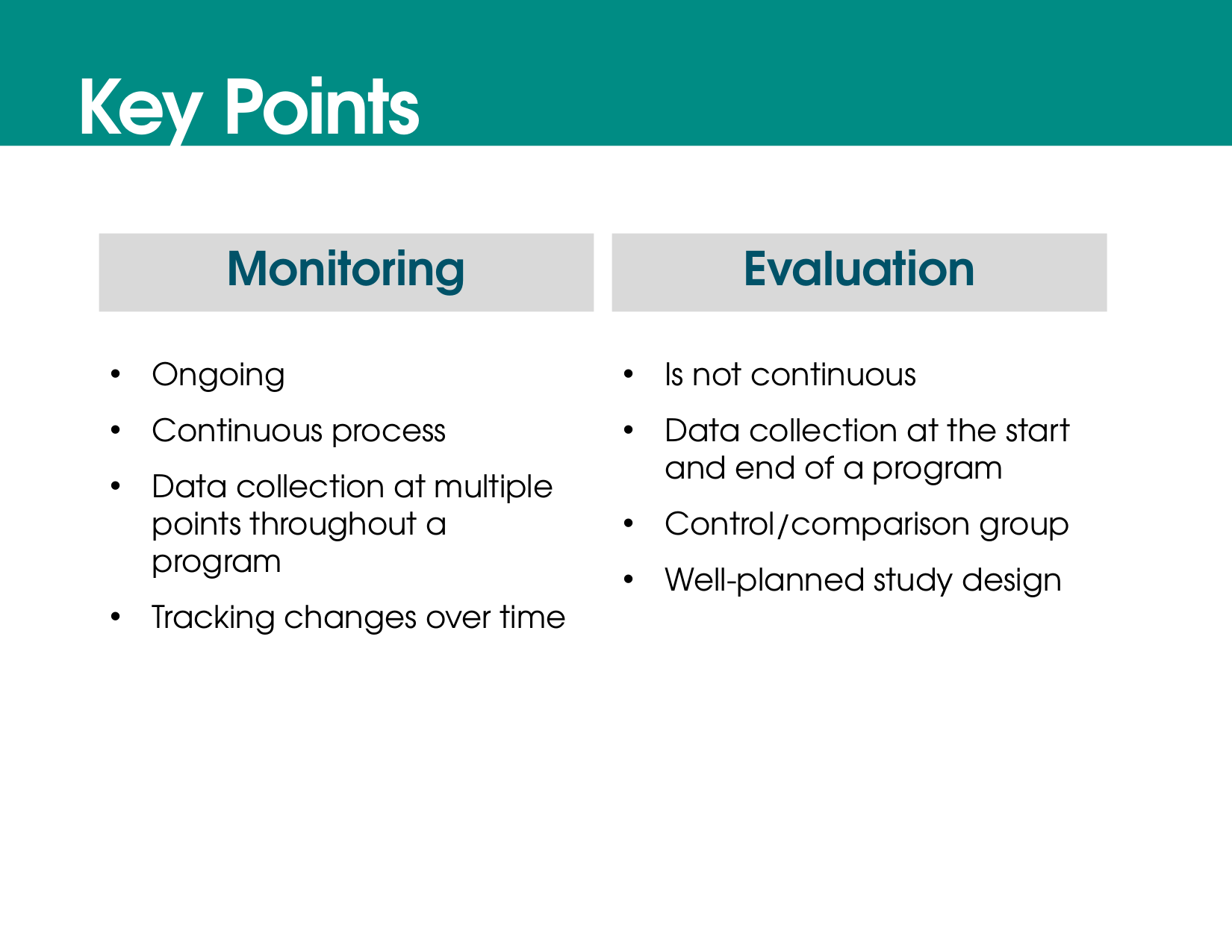

Key Points
Monitoring
Evaluation

Is not continuous
Data collection at the start and end of a program
Control/comparison group
Well-planned study design

Ongoing
Continuous process
Data collection at multiple points throughout a program
Tracking changes over time